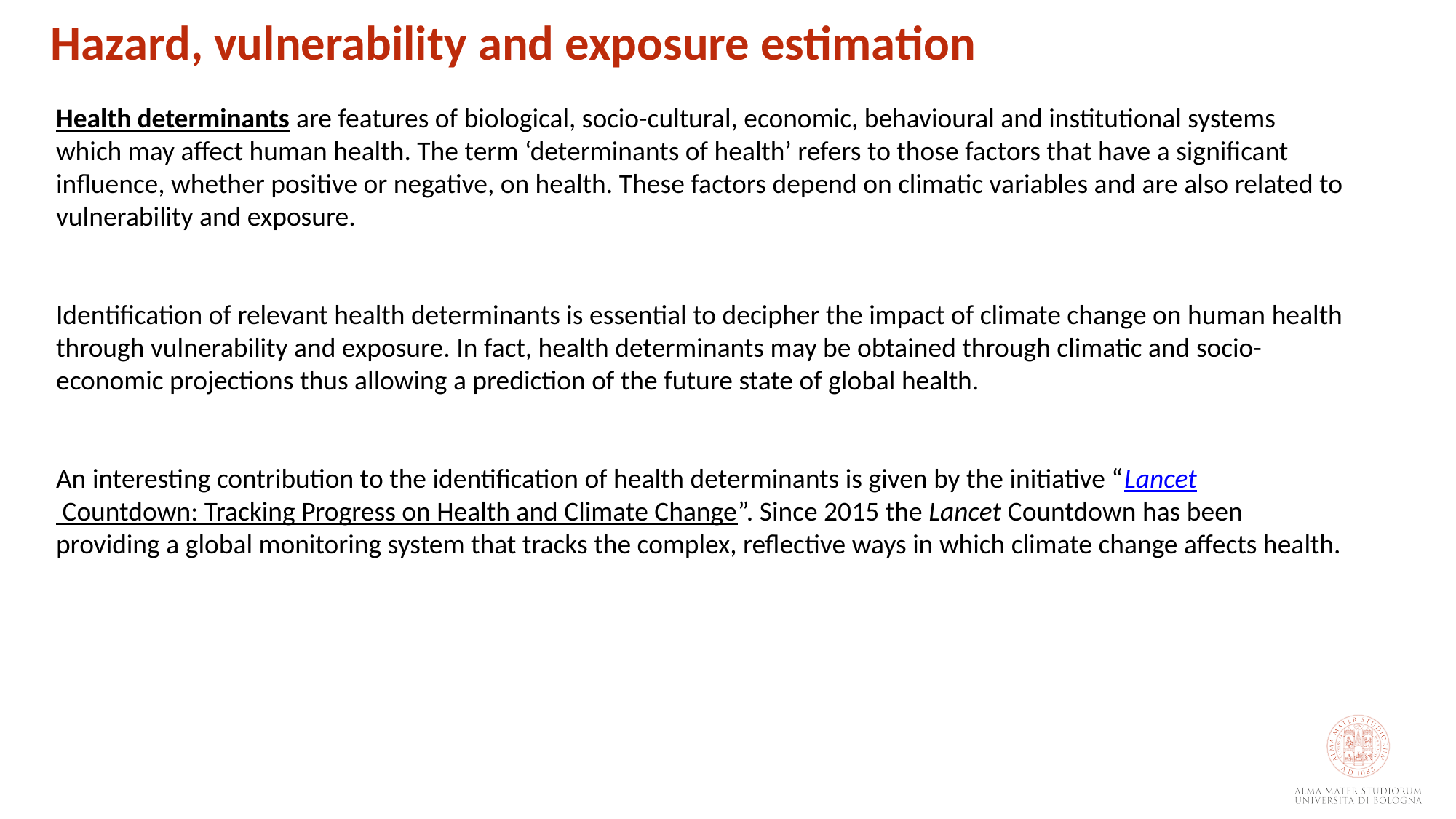

Hazard, vulnerability and exposure estimation
Health determinants are features of biological, socio-cultural, economic, behavioural and institutional systems which may affect human health. The term ‘determinants of health’ refers to those factors that have a significant influence, whether positive or negative, on health. These factors depend on climatic variables and are also related to vulnerability and exposure.

Identification of relevant health determinants is essential to decipher the impact of climate change on human health through vulnerability and exposure. In fact, health determinants may be obtained through climatic and socio-economic projections thus allowing a prediction of the future state of global health.

An interesting contribution to the identification of health determinants is given by the initiative “Lancet Countdown: Tracking Progress on Health and Climate Change”. Since 2015 the Lancet Countdown has been providing a global monitoring system that tracks the complex, reflective ways in which climate change affects health.